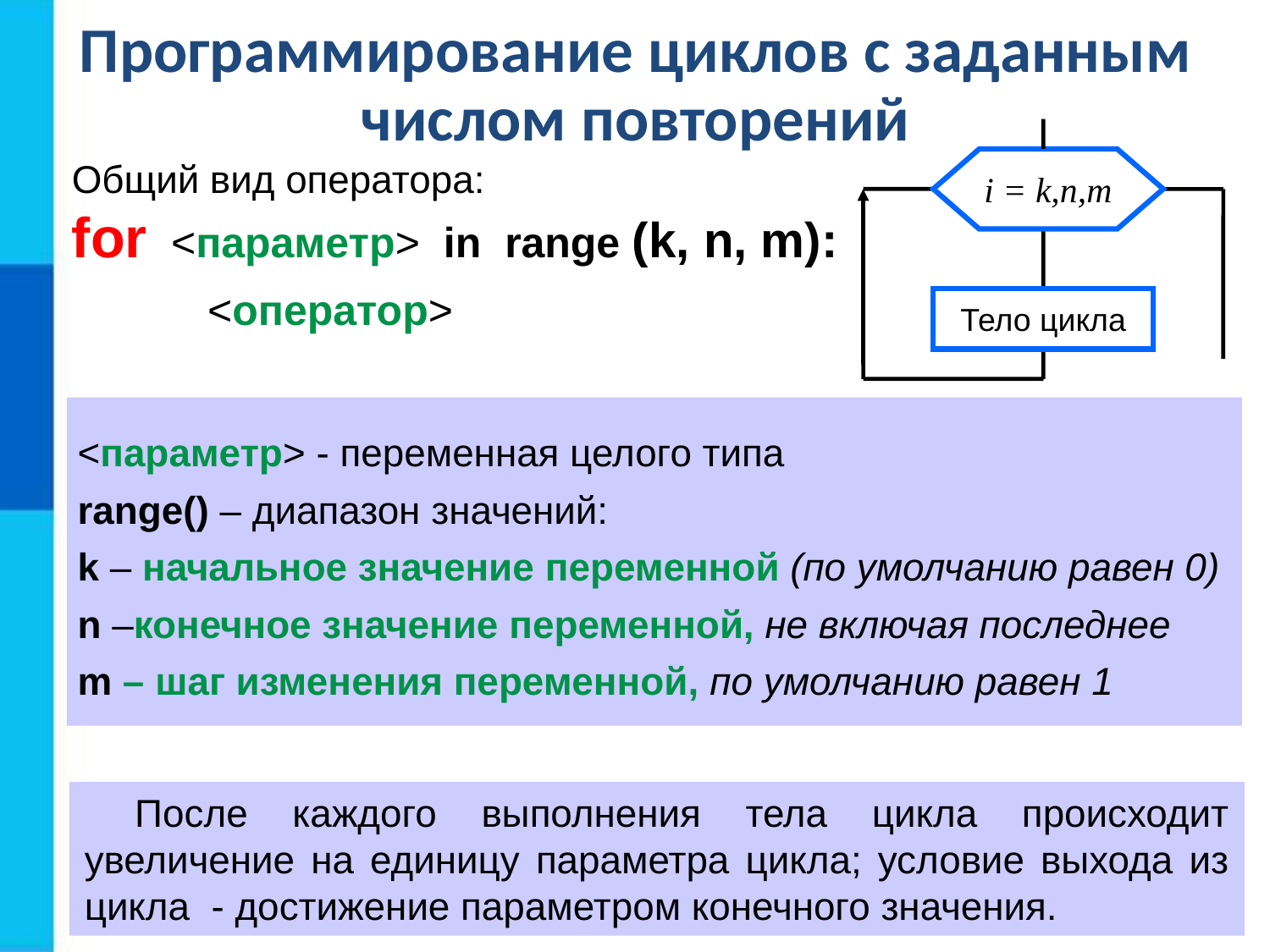

Программирование циклов с заданным числом повторений

i = k,n,m

Тело цикла

Общий вид оператора:
for  <параметр>  in  range (k, n, m):
    <оператор>

<параметр> - переменная целого типа
range() – диапазон значений:
k – начальное значение переменной (по умолчанию равен 0)
n –конечное значение переменной, не включая последнее
m – шаг изменения переменной, по умолчанию равен 1

После каждого выполнения тела цикла происходит увеличение на единицу параметра цикла; условие выхода из цикла  - достижение параметром конечного значения.